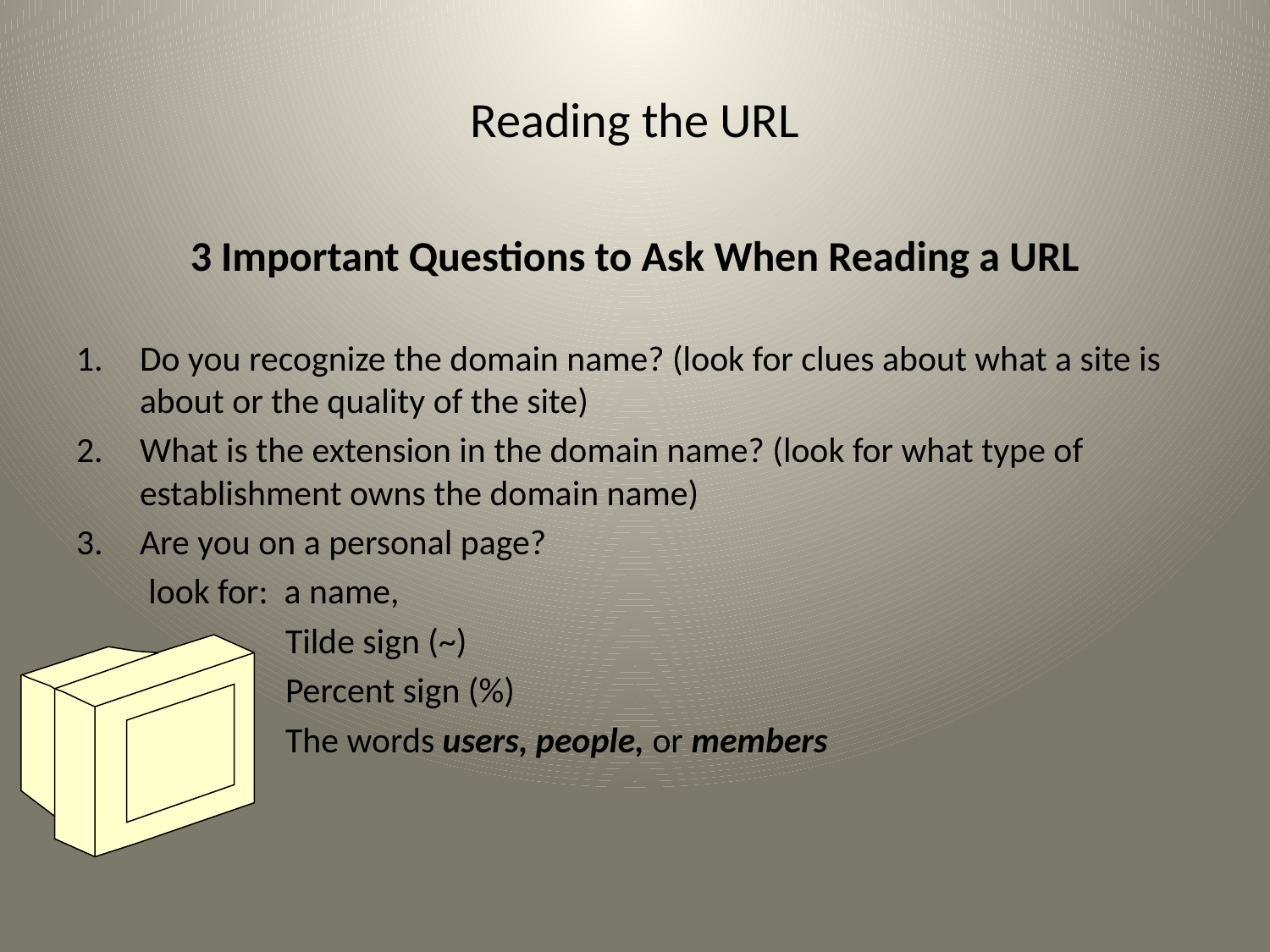

# Reading the URL
3 Important Questions to Ask When Reading a URL

Do you recognize the domain name? (look for clues about what a site is about or the quality of the site)
What is the extension in the domain name? (look for what type of establishment owns the domain name)
Are you on a personal page?
         look for:  a name,
                          Tilde sign (~)
                          Percent sign (%)
                          The words users, people, or members